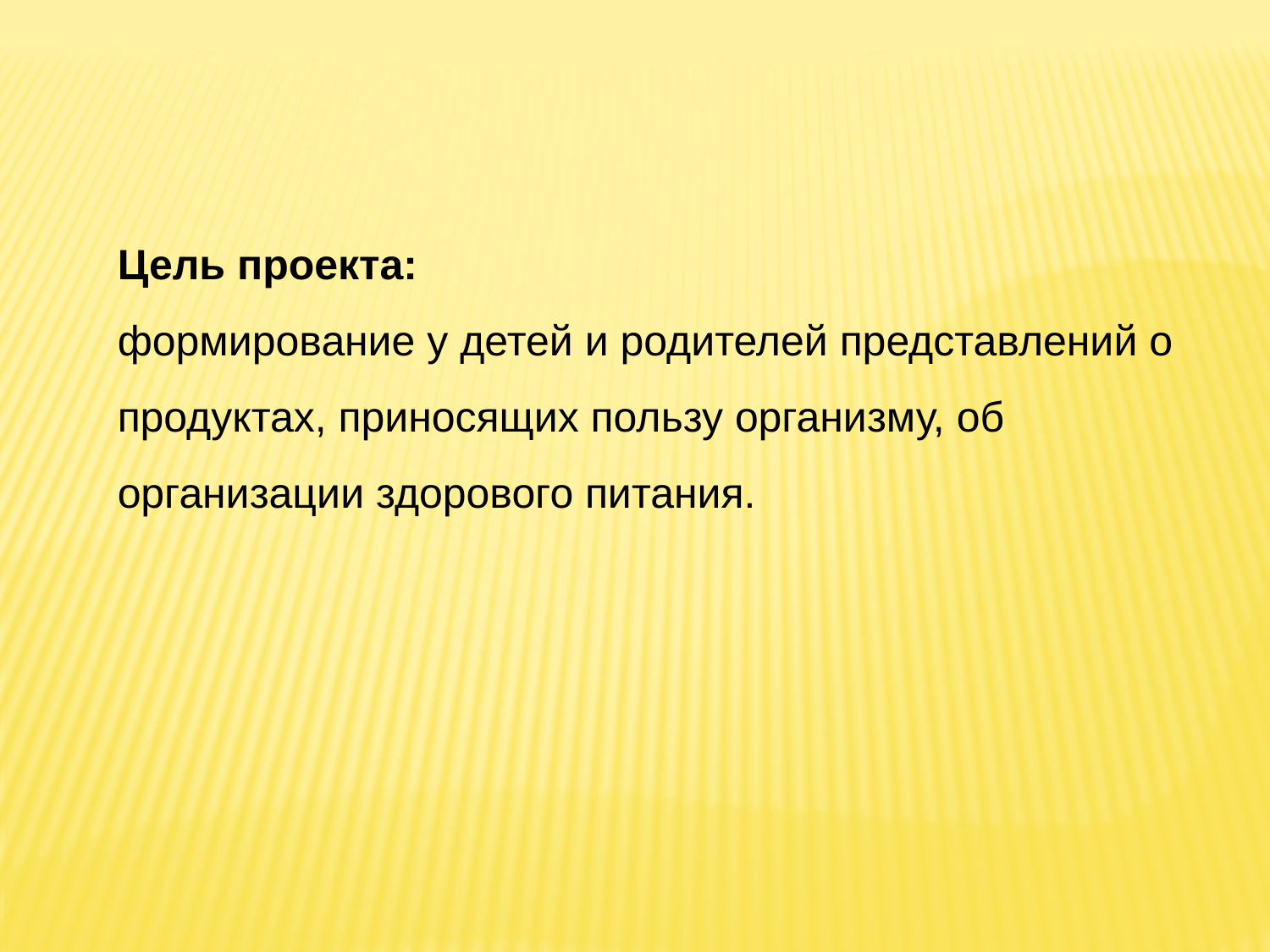

Цель проекта:
формирование у детей и родителей представлений о продуктах, приносящих пользу организму, об организации здорового питания.